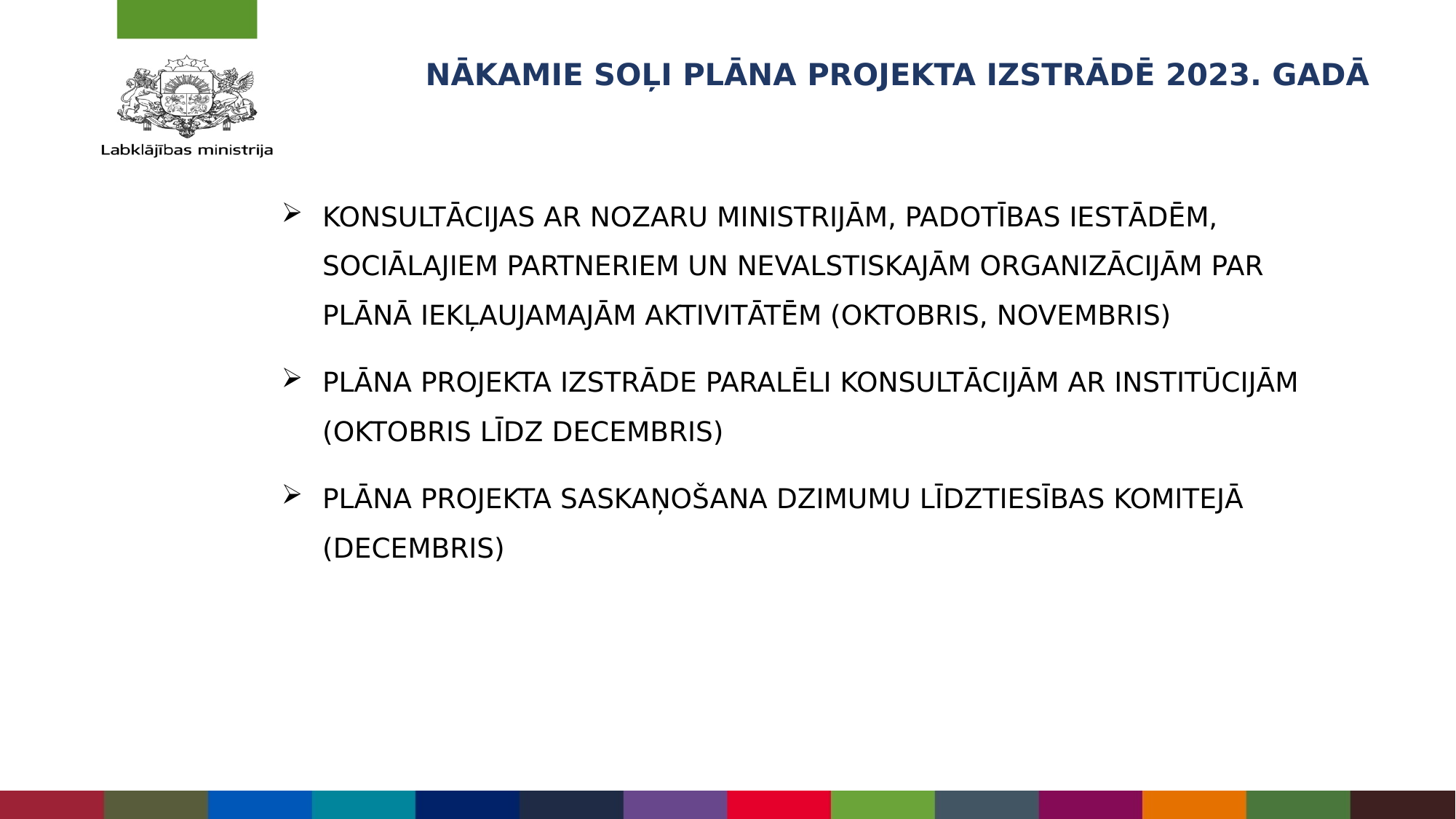

# NĀKAMIE SOĻI PLĀNA PROJEKTA IZSTRĀDĒ 2023. GADĀ
KONSULTĀCIJAS AR NOZARU MINISTRIJĀM, PADOTĪBAS IESTĀDĒM, SOCIĀLAJIEM PARTNERIEM UN NEVALSTISKAJĀM ORGANIZĀCIJĀM PAR PLĀNĀ IEKĻAUJAMAJĀM AKTIVITĀTĒM (OKTOBRIS, NOVEMBRIS)
PLĀNA PROJEKTA IZSTRĀDE PARALĒLI KONSULTĀCIJĀM AR INSTITŪCIJĀM (OKTOBRIS LĪDZ DECEMBRIS)
PLĀNA PROJEKTA SASKAŅOŠANA DZIMUMU LĪDZTIESĪBAS KOMITEJĀ (DECEMBRIS)